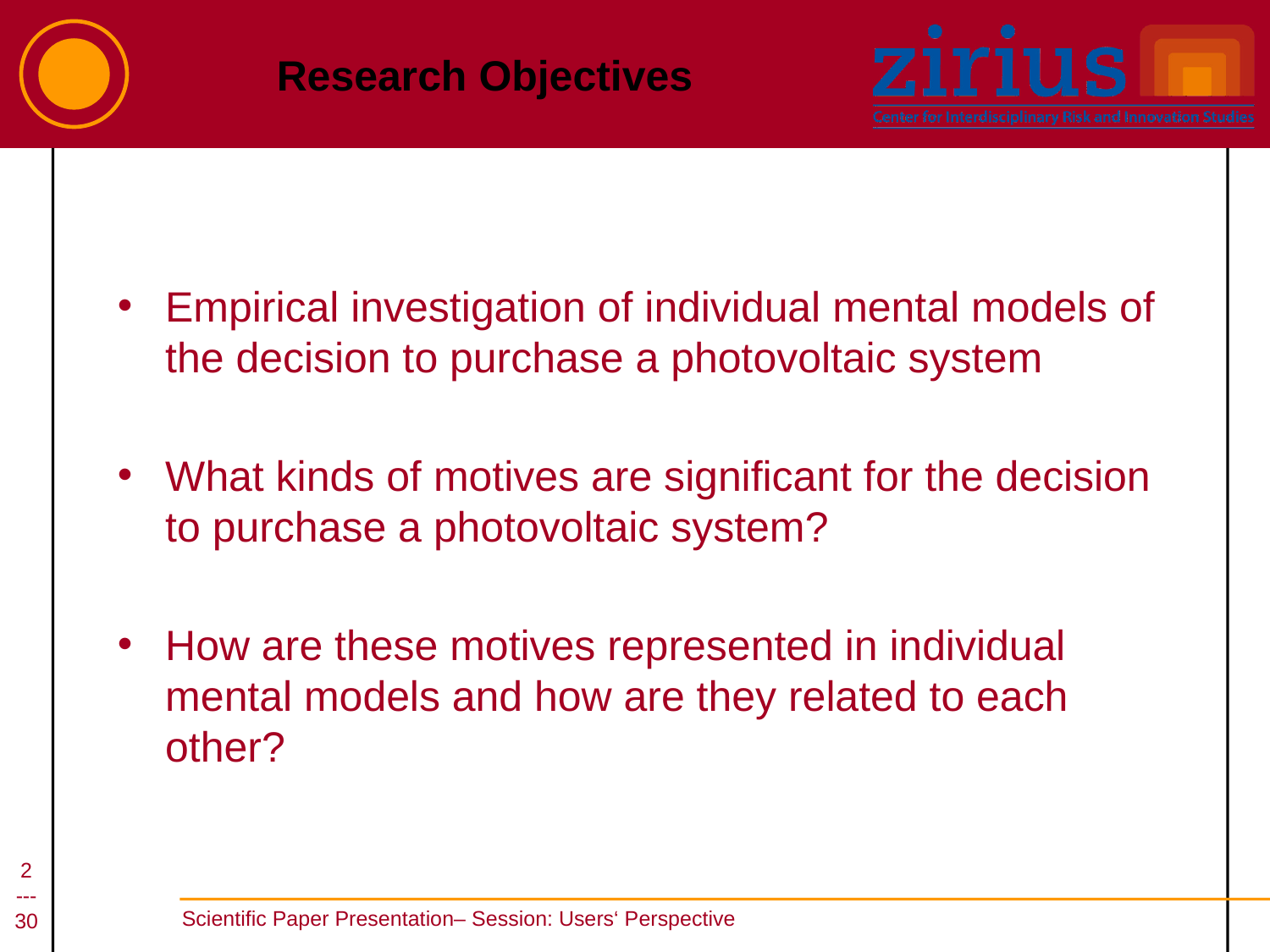

Research Objectives
Empirical investigation of individual mental models of the decision to purchase a photovoltaic system

What kinds of motives are significant for the decision to purchase a photovoltaic system?

How are these motives represented in individual mental models and how are they related to each other?

2
---
30